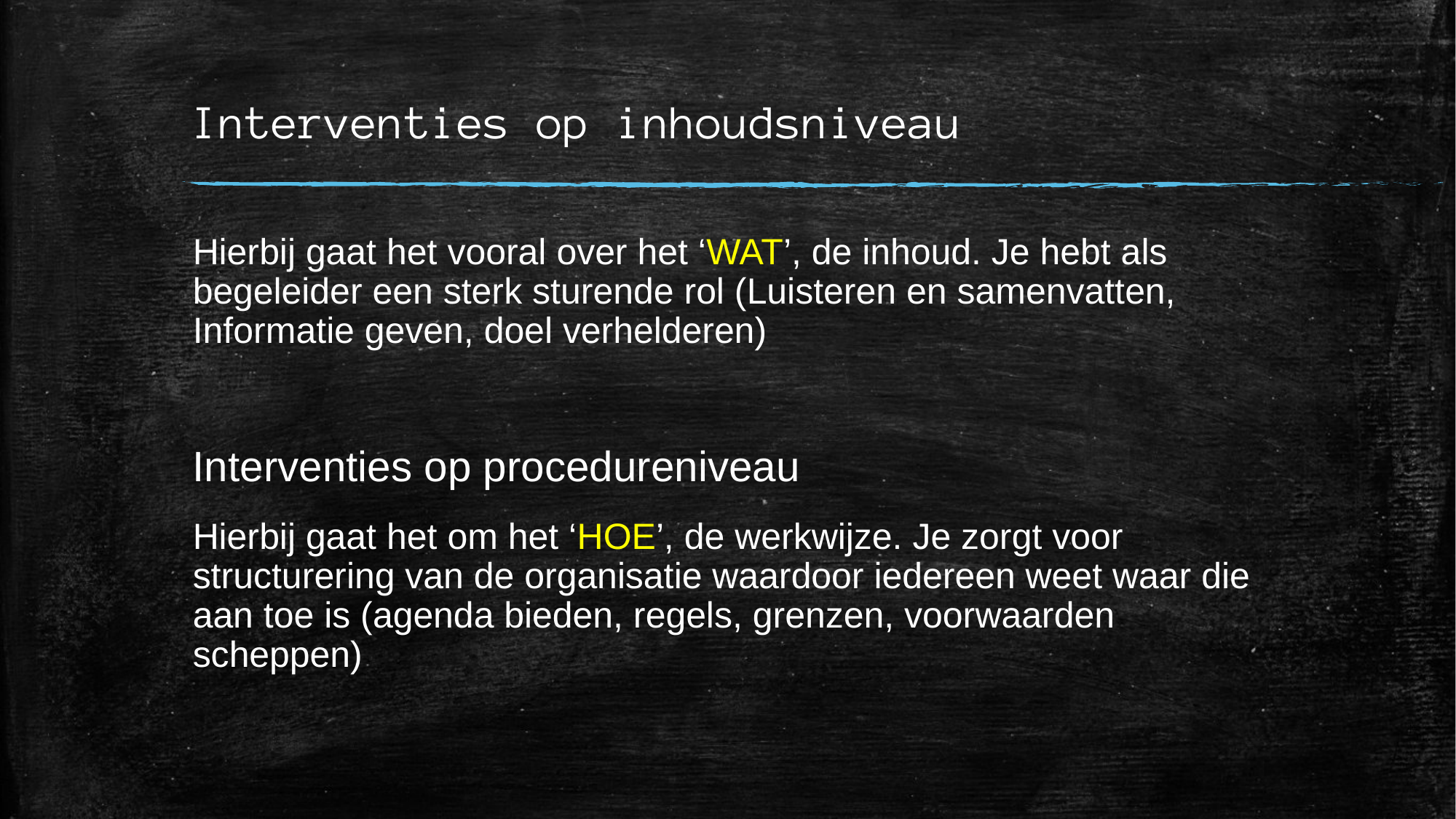

# Interventies op inhoudsniveau
Hierbij gaat het vooral over het ‘WAT’, de inhoud. Je hebt als begeleider een sterk sturende rol (Luisteren en samenvatten, Informatie geven, doel verhelderen)

Interventies op procedureniveau
Hierbij gaat het om het ‘HOE’, de werkwijze. Je zorgt voor structurering van de organisatie waardoor iedereen weet waar die aan toe is (agenda bieden, regels, grenzen, voorwaarden scheppen)